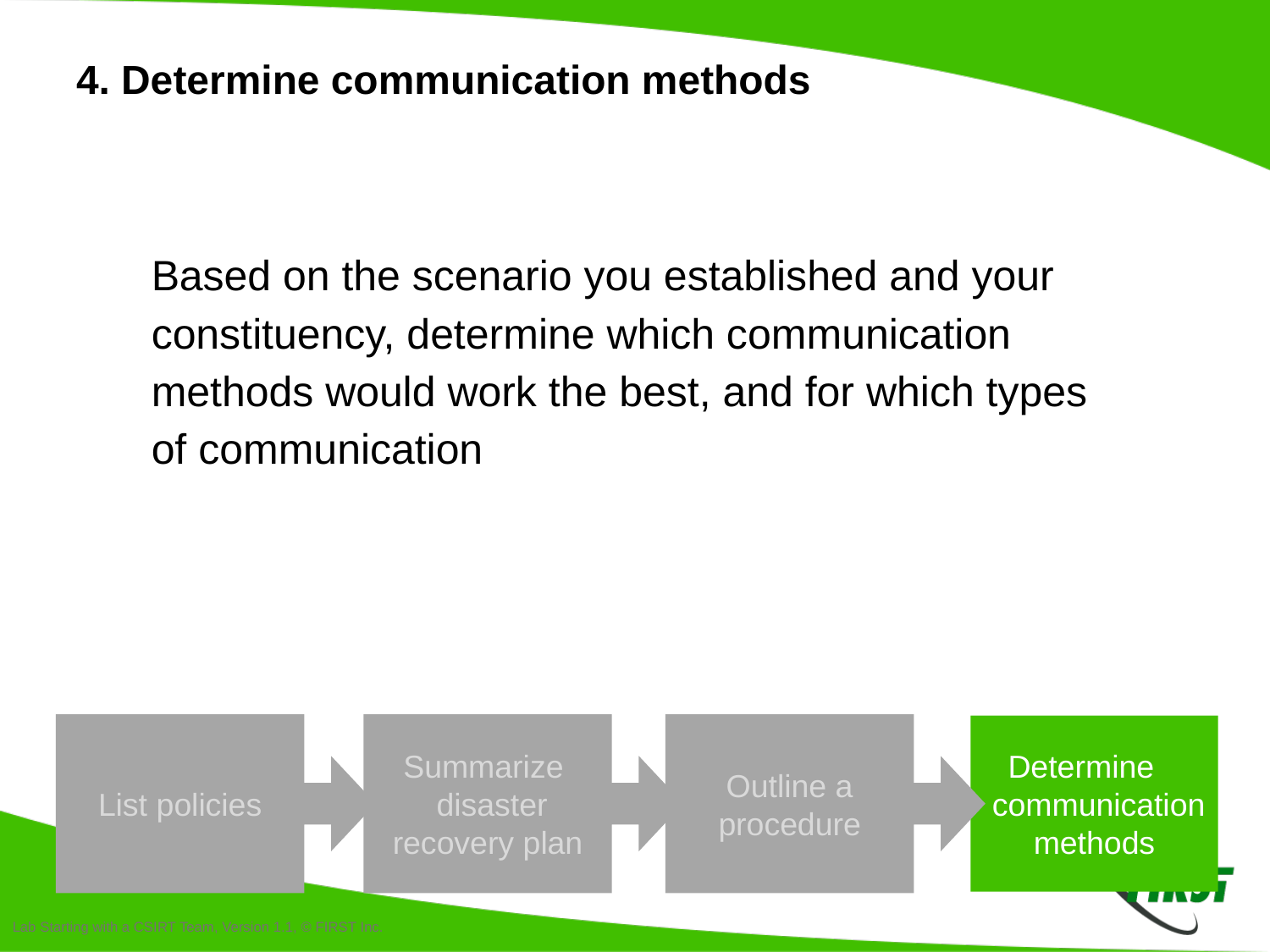

# 4. Determine communication methods

Based on the scenario you established and your constituency, determine which communication methods would work the best, and for which types of communication
List policies
Summarize
 disaster recovery plan
Outline a procedure
Determine
 communication methods